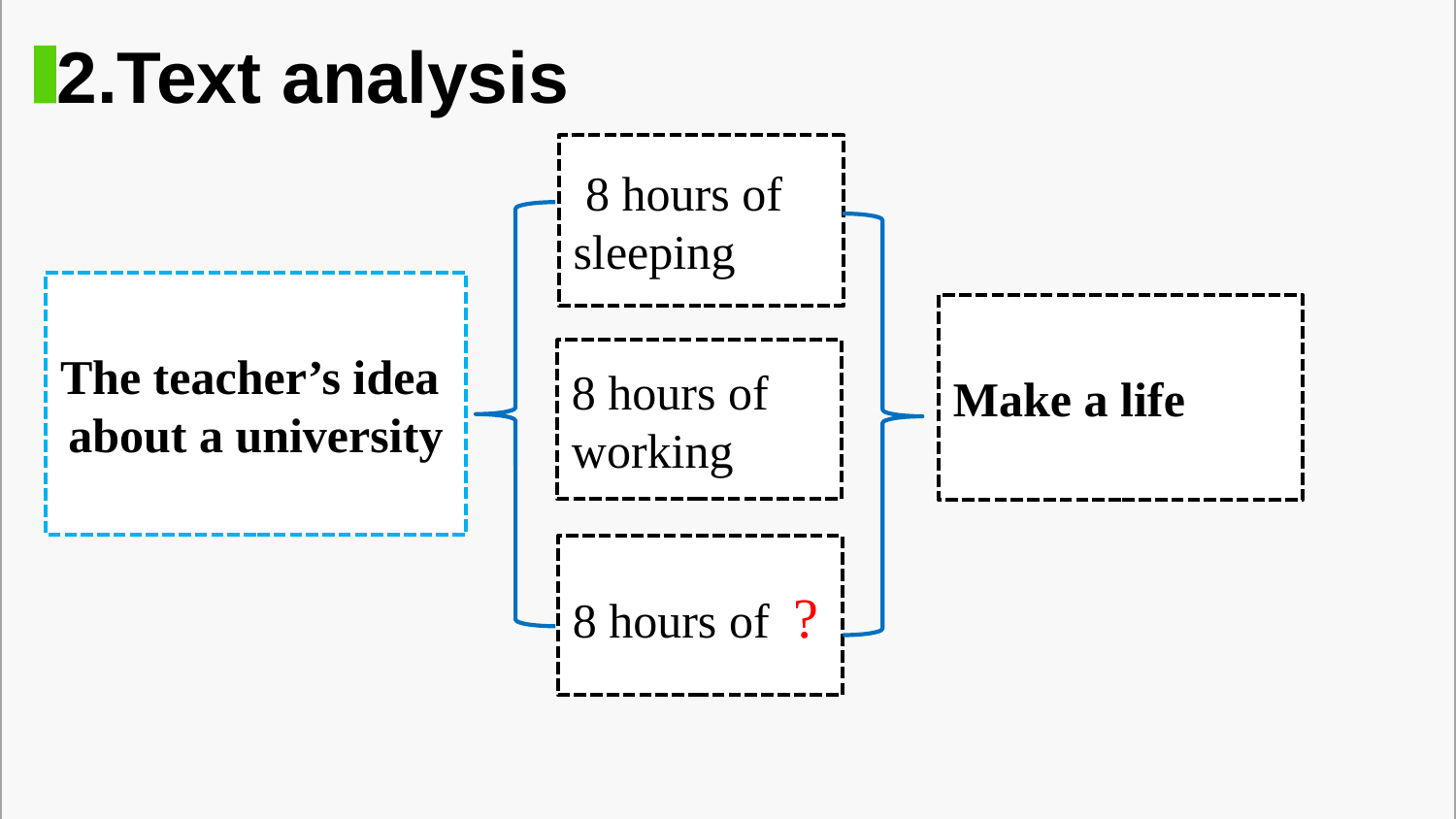

2.Text analysis

 8 hours of sleeping

The teacher’s idea  about a university
Make a life
8 hours of working
8 hours of  ?